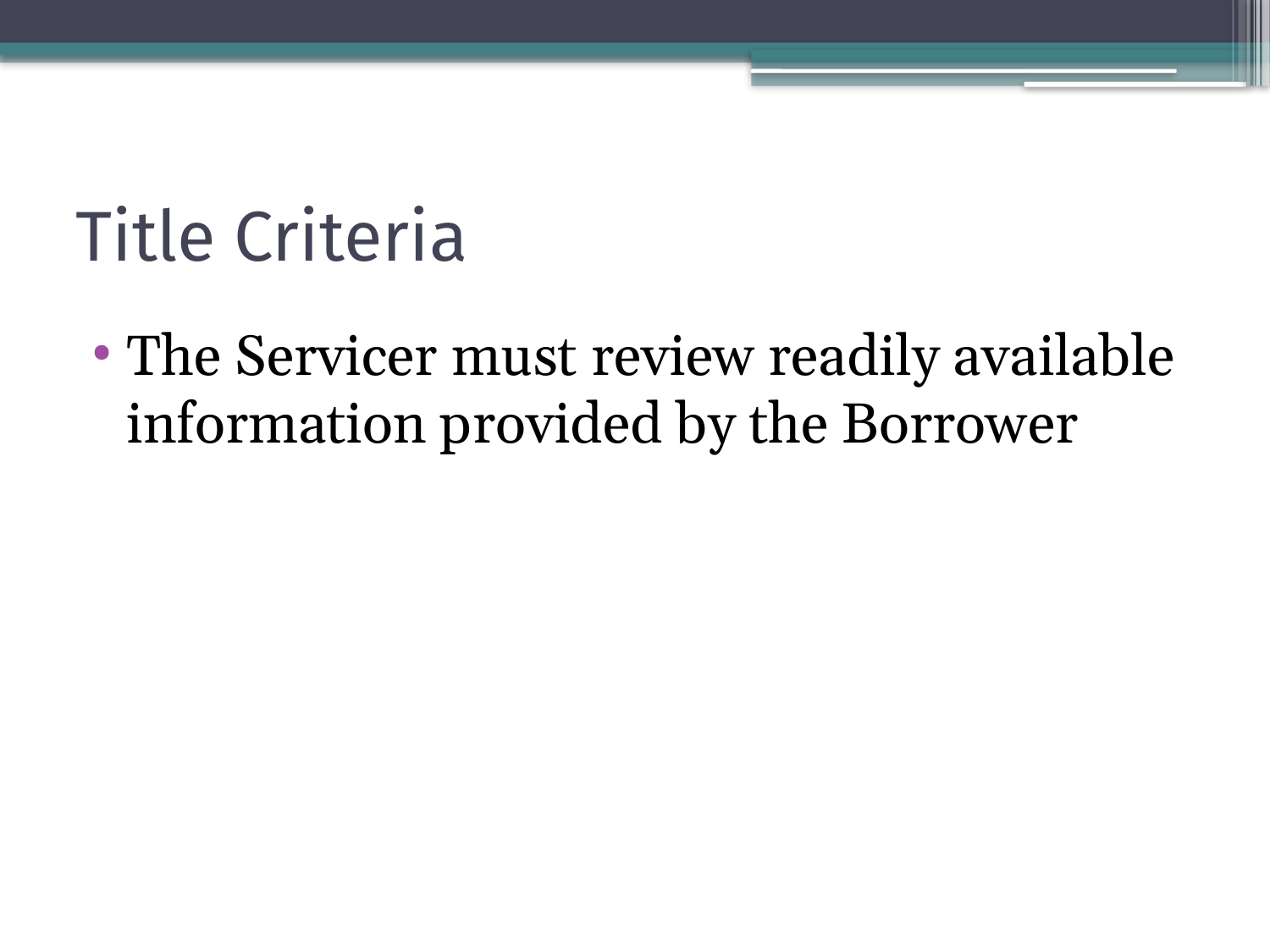

# Title Criteria
The Servicer must review readily available information provided by the Borrower